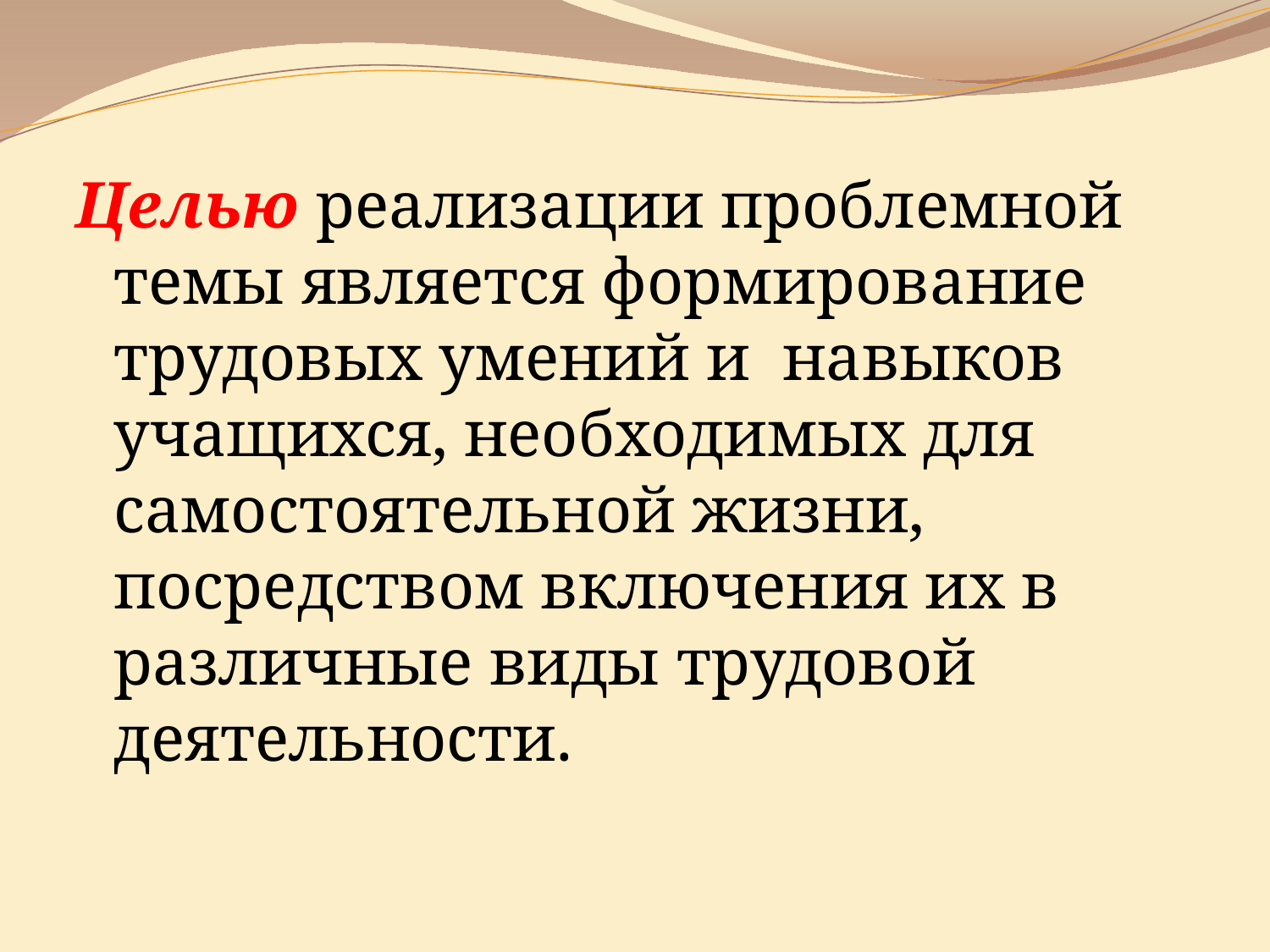

Целью реализации проблемной темы является формирование трудовых умений и  навыков учащихся, необходимых для самостоятельной жизни, посредством включения их в различные виды трудовой деятельности.